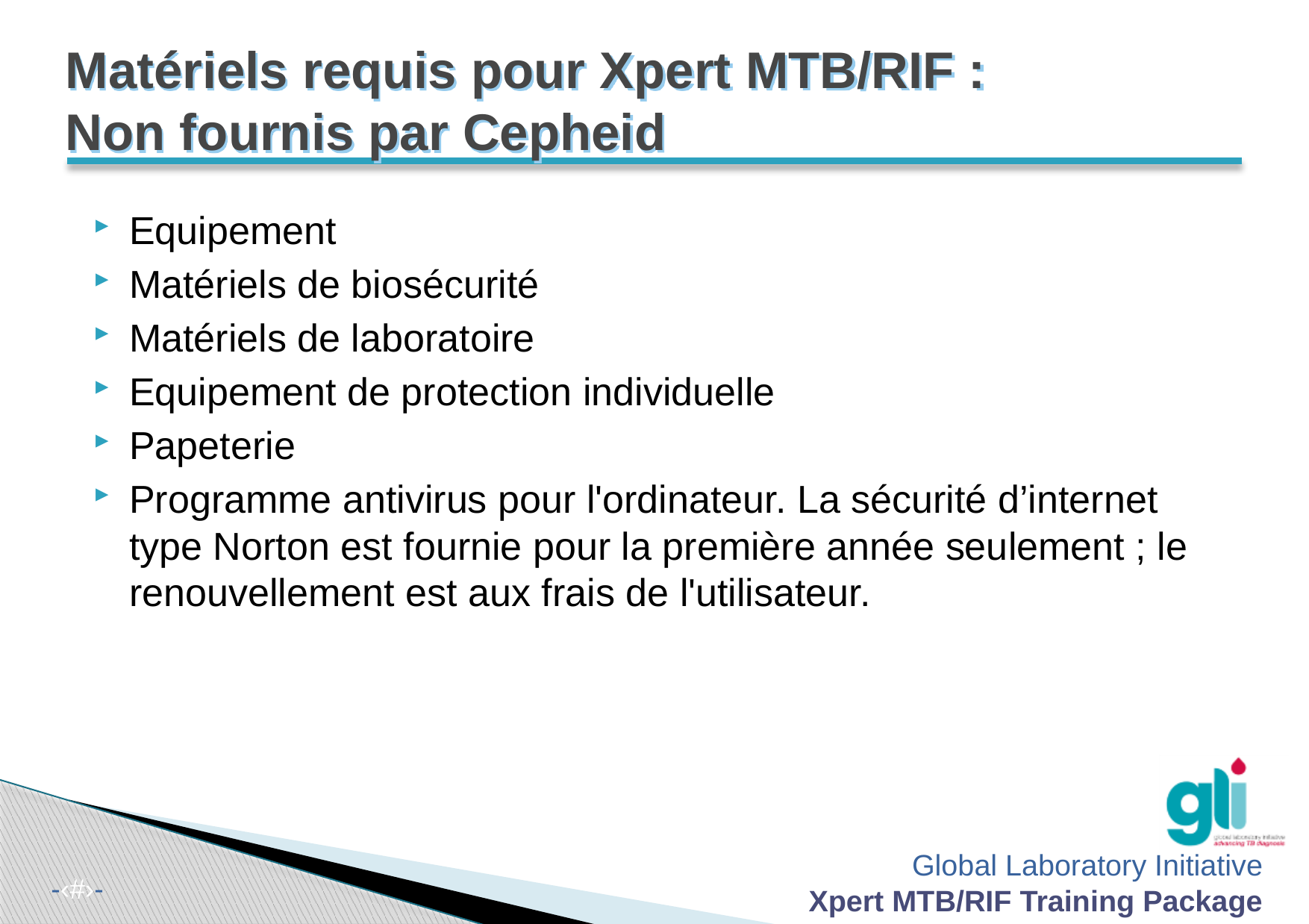

# Matériels requis pour Xpert MTB/RIF : Non fournis par Cepheid
Equipement
Matériels de biosécurité
Matériels de laboratoire
Equipement de protection individuelle
Papeterie
Programme antivirus pour l'ordinateur. La sécurité d’internet type Norton est fournie pour la première année seulement ; le renouvellement est aux frais de l'utilisateur.